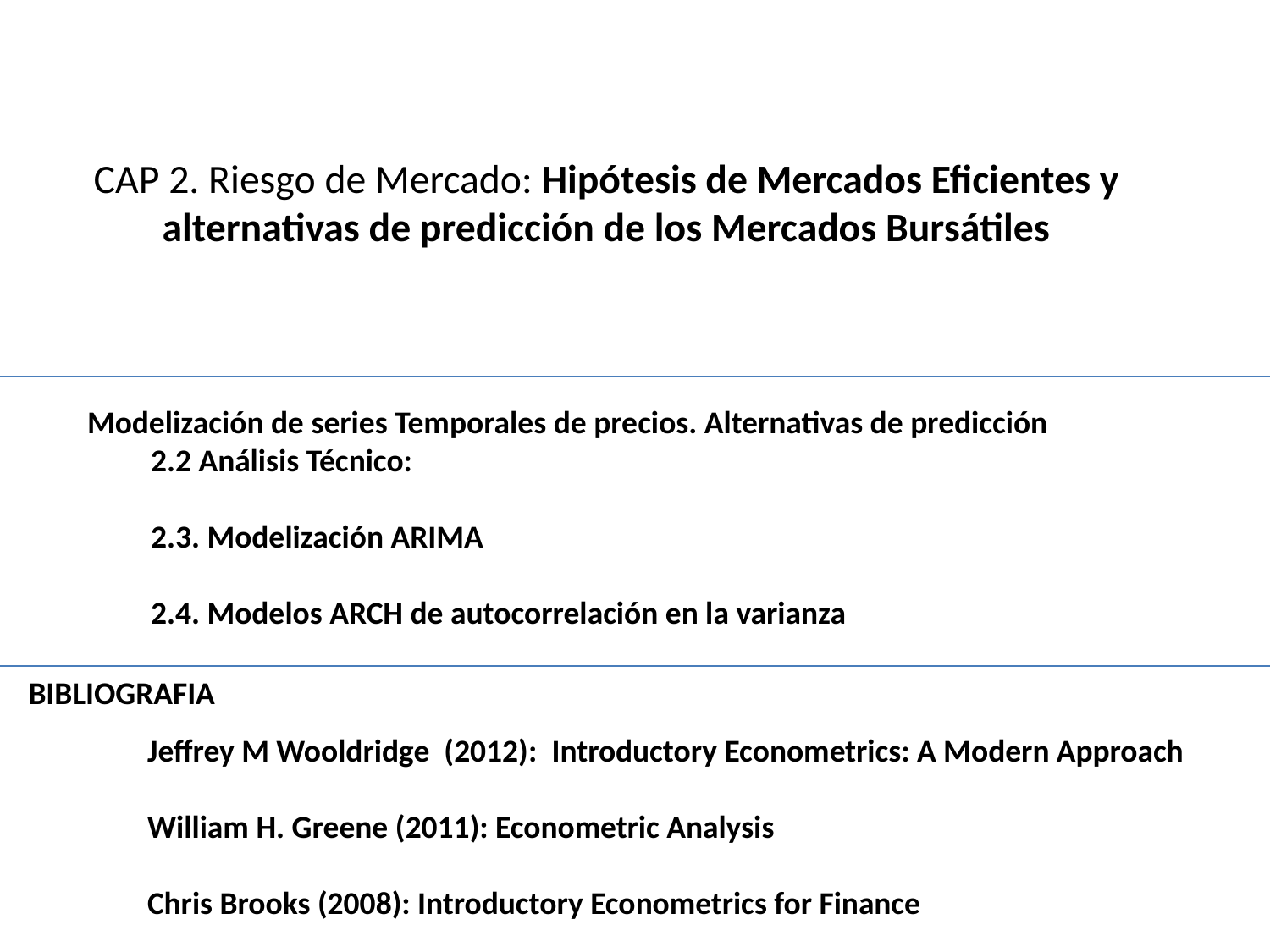

# CAP 2. Riesgo de Mercado: Hipótesis de Mercados Eficientes y alternativas de predicción de los Mercados Bursátiles
Modelización de series Temporales de precios. Alternativas de predicción
2.2 Análisis Técnico:

2.3. Modelización ARIMA

2.4. Modelos ARCH de autocorrelación en la varianza
BIBLIOGRAFIA
Jeffrey M Wooldridge  (2012):  Introductory Econometrics: A Modern Approach

William H. Greene (2011): Econometric Analysis

Chris Brooks (2008): Introductory Econometrics for Finance